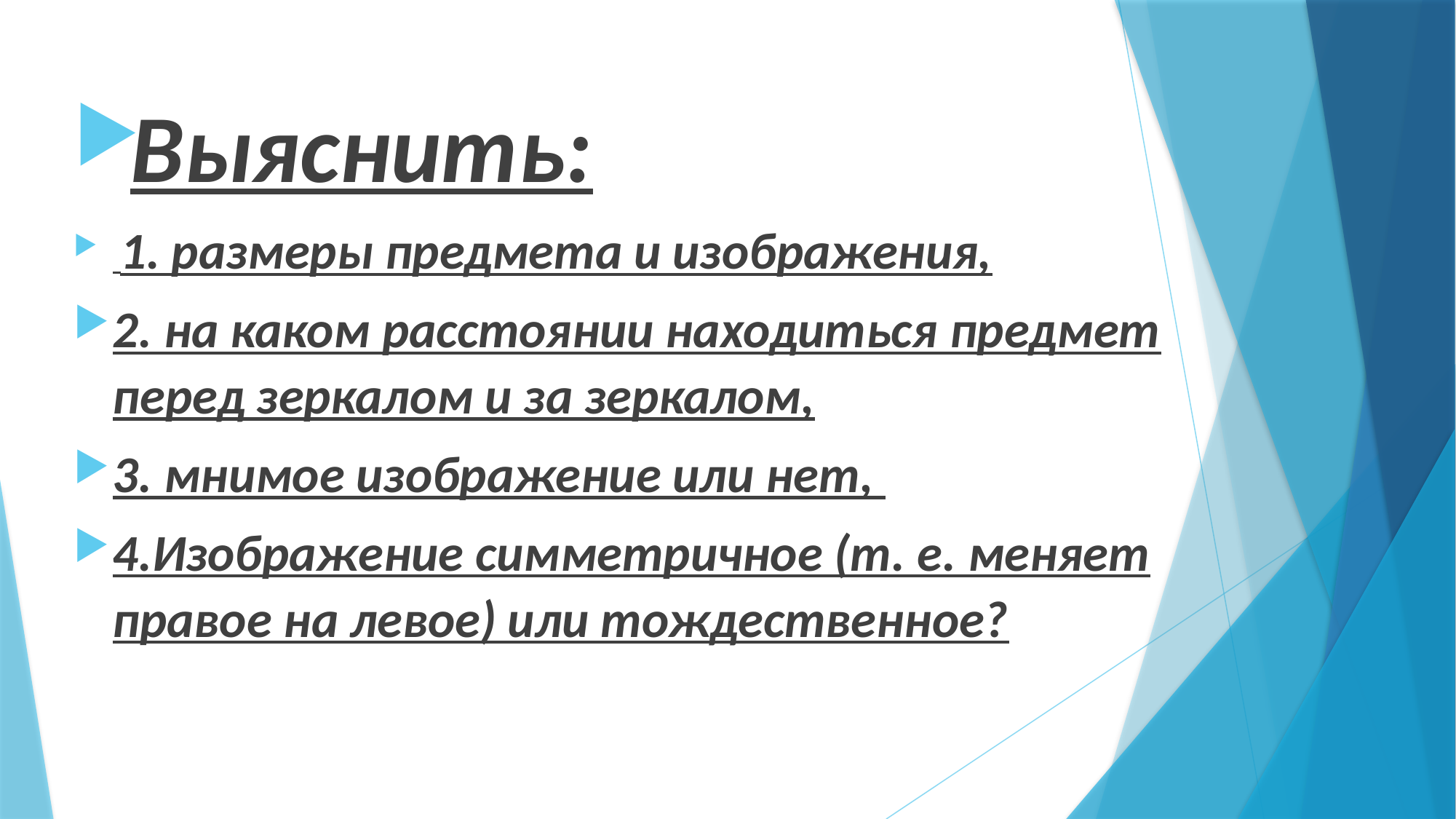

Выяснить:
 1. размеры предмета и изображения,
2. на каком расстоянии находиться предмет перед зеркалом и за зеркалом,
3. мнимое изображение или нет,
4.Изображение симметричное (т. е. меняет правое на левое) или тождественное?

#